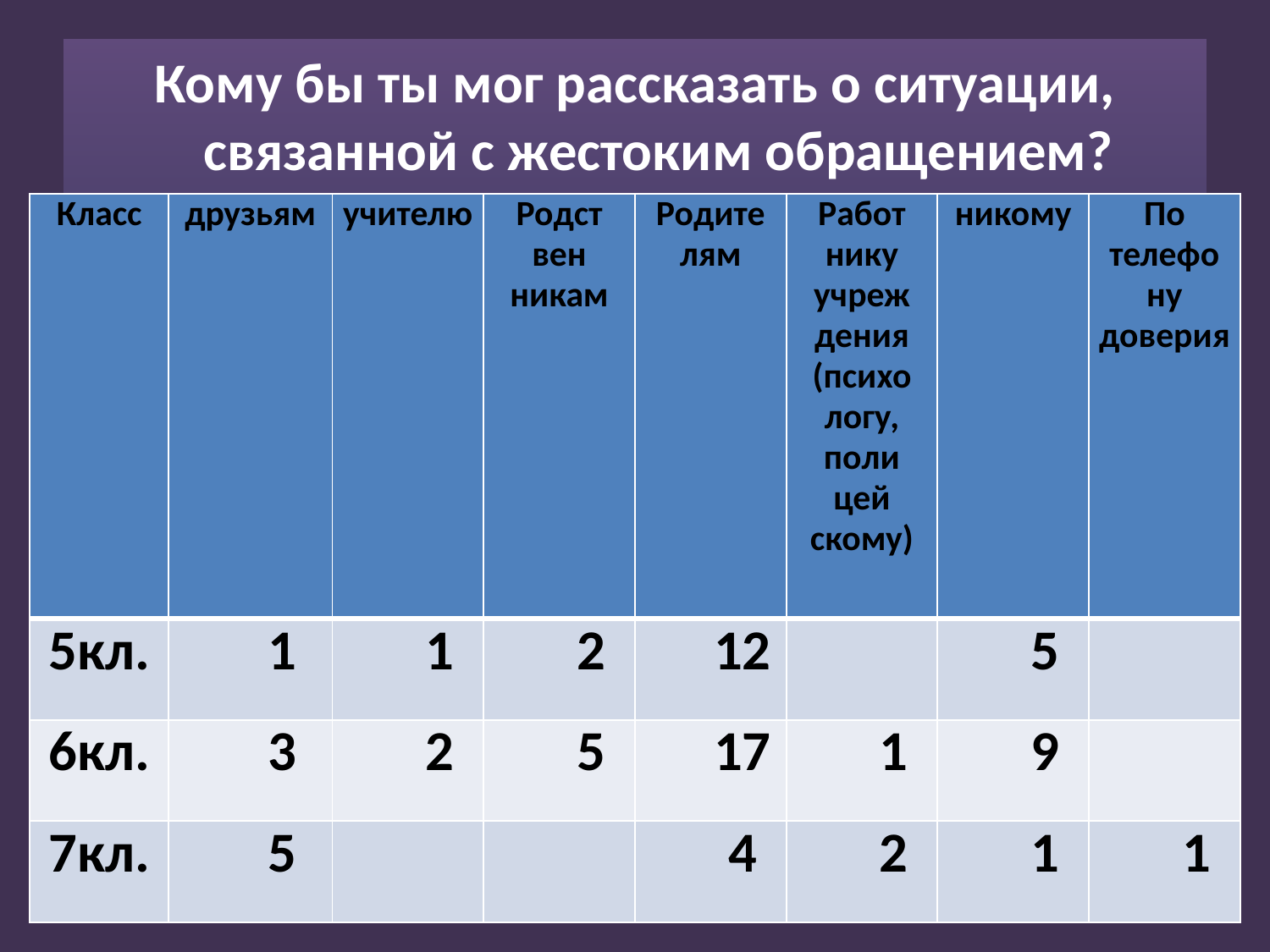

#
Кому бы ты мог рассказать о ситуации, связанной с жестоким обращением?

| Класс | друзьям | учителю | Родст вен никам | Родите лям | Работ нику учреж дения (психо логу, поли цей скому) | никому | По телефо ну доверия |
| --- | --- | --- | --- | --- | --- | --- | --- |
| 5кл. | 1 | 1 | 2 | 12 |  | 5 |  |
| 6кл. | 3 | 2 | 5 | 17 | 1 | 9 |  |
| 7кл. | 5 |  |  | 4 | 2 | 1 | 1 |